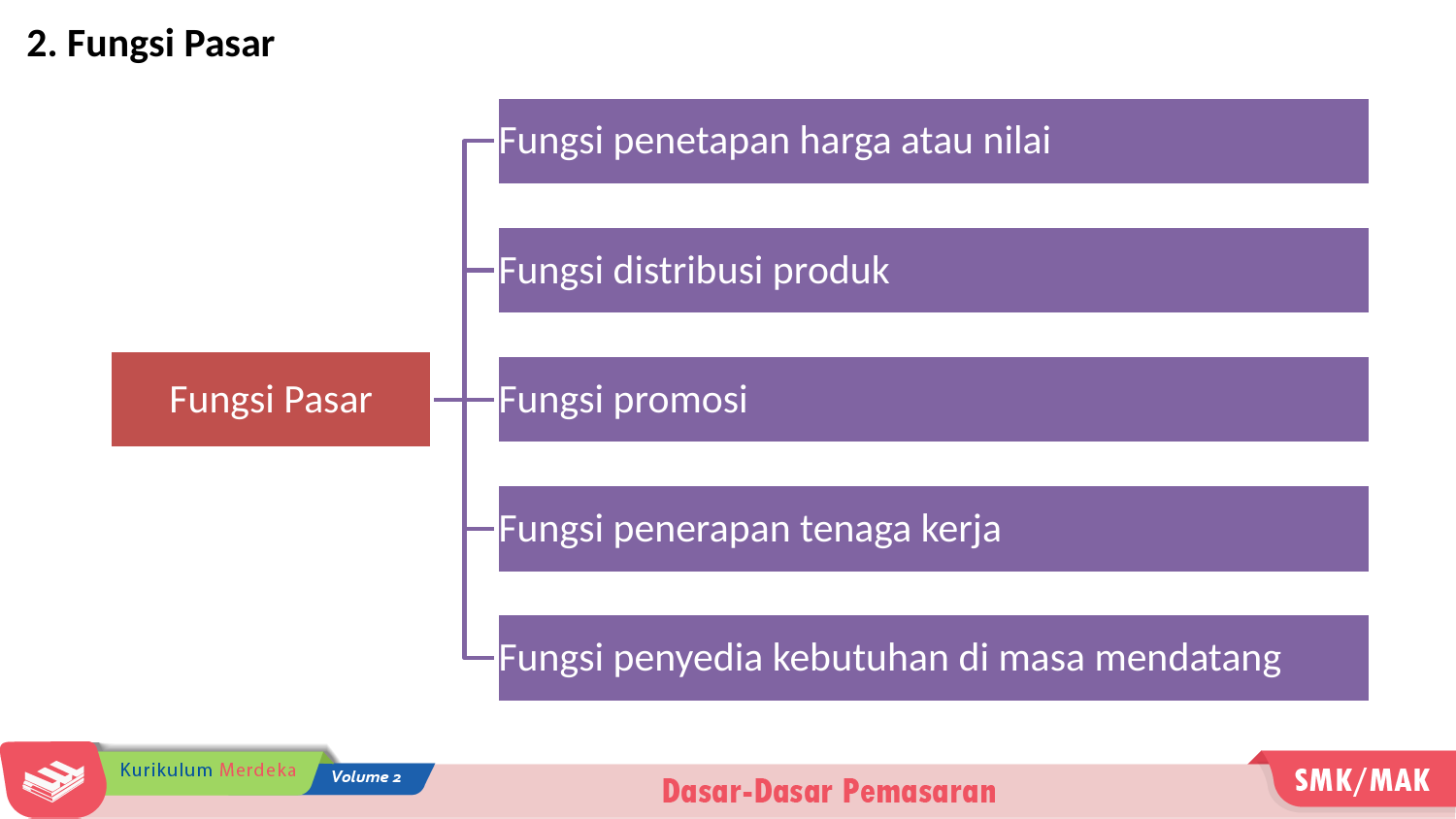

2. Fungsi Pasar
Fungsi Pasar
Fungsi penetapan harga atau nilai
Fungsi distribusi produk
Fungsi promosi
Fungsi penerapan tenaga kerja
Fungsi penyedia kebutuhan di masa mendatang